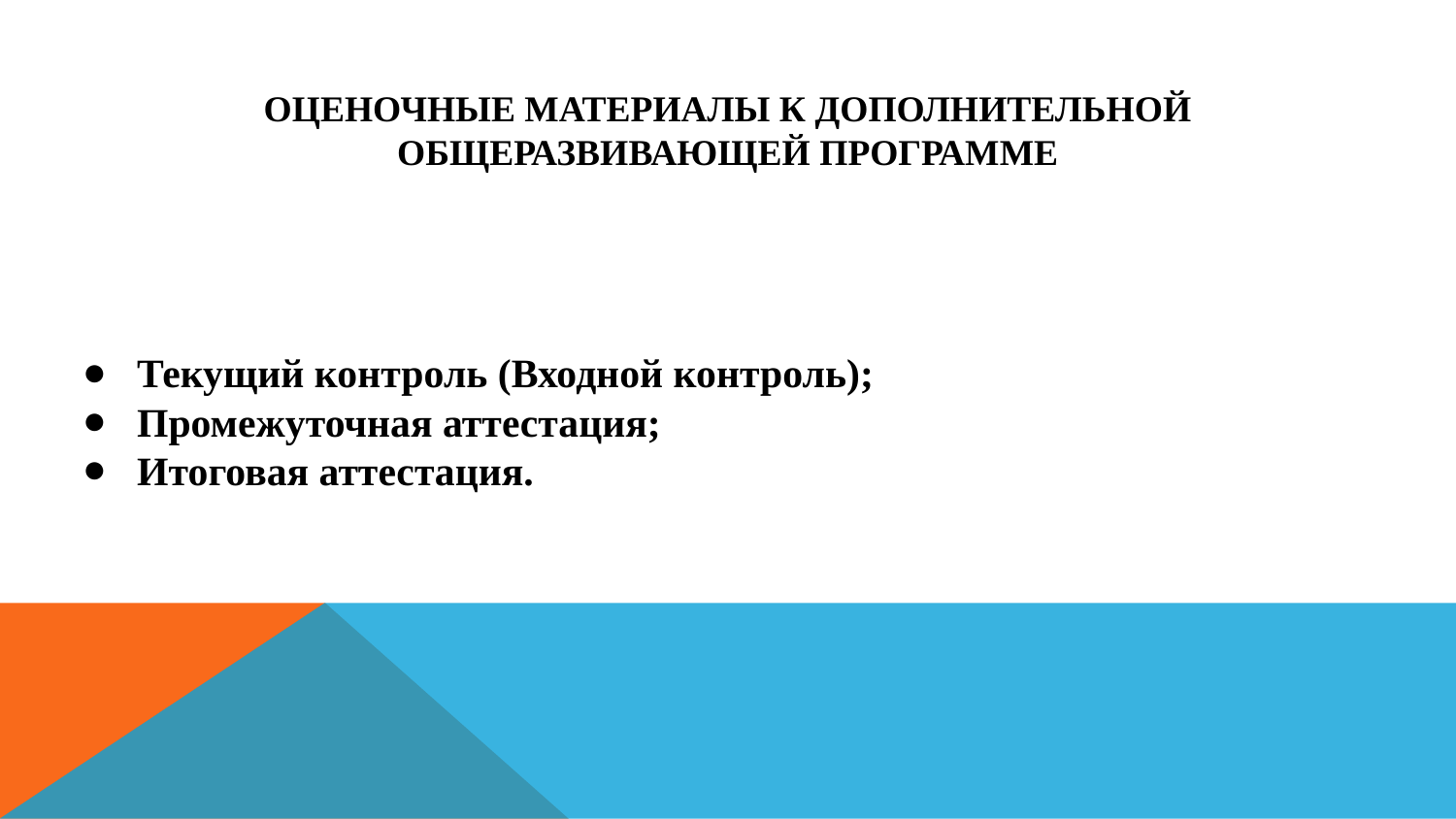

# Оценочные материалы к дополнительной общеразвивающей программе

Текущий контроль (Входной контроль);
Промежуточная аттестация;
Итоговая аттестация.